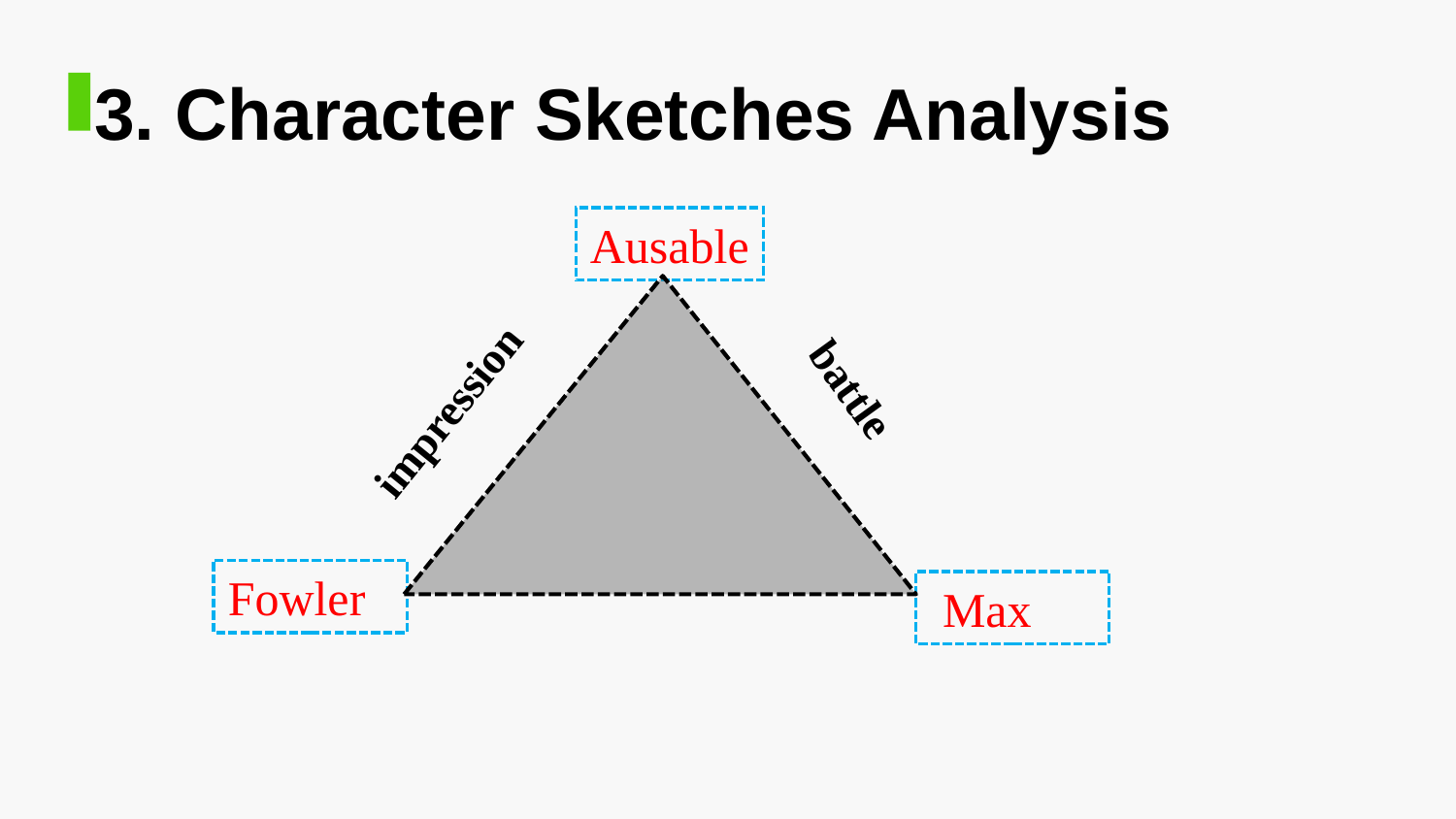

3. Character Sketches Analysis

Ausable

impression
battle
Fowler
 Max